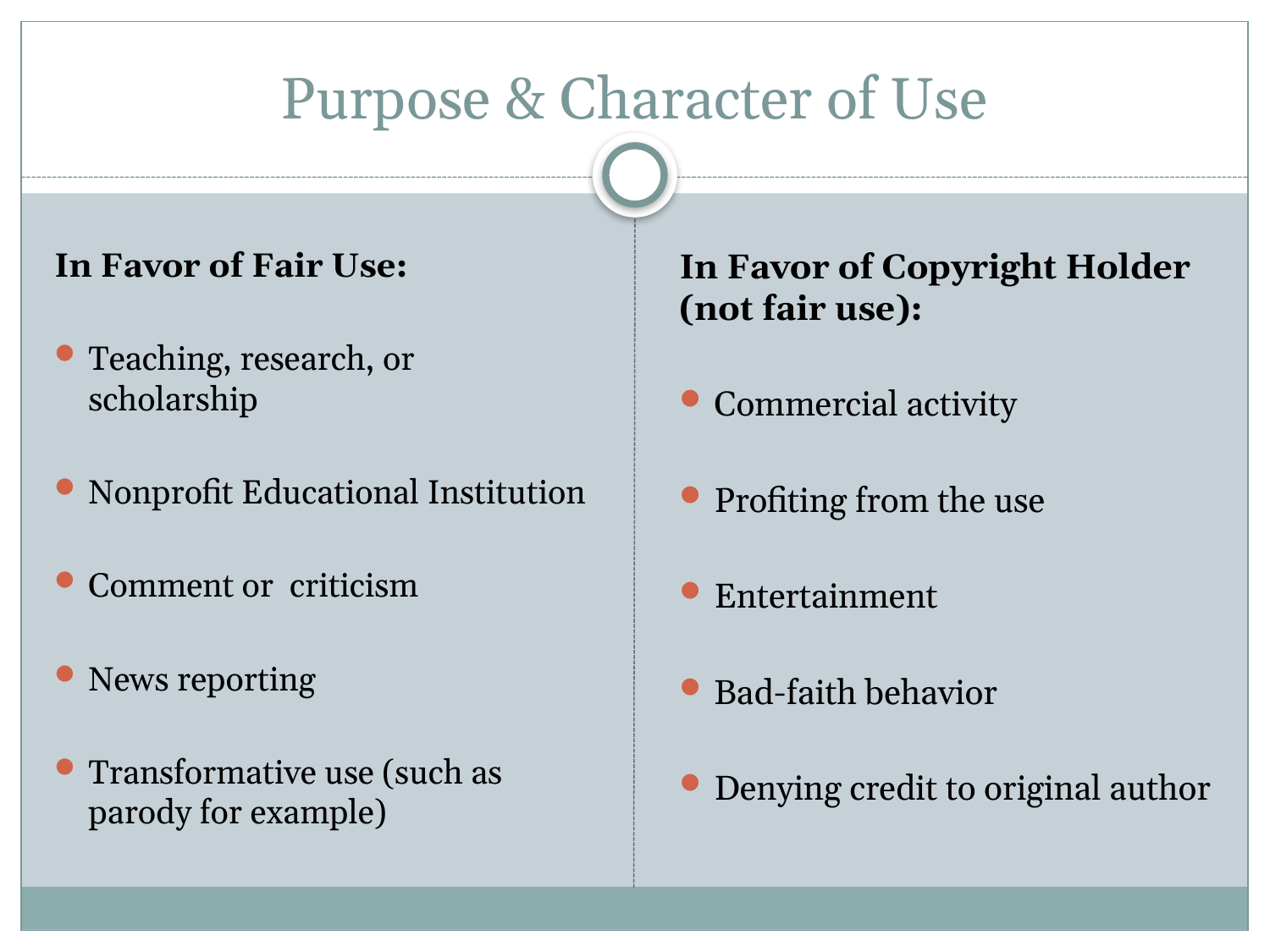

# Purpose & Character of Use

In Favor of Fair Use:

Teaching, research, or scholarship

Nonprofit Educational Institution

Comment or  criticism

News reporting

Transformative use (such as parody for example)

In Favor of Copyright Holder (not fair use):

Commercial activity

Profiting from the use

Entertainment

Bad-faith behavior

Denying credit to original author